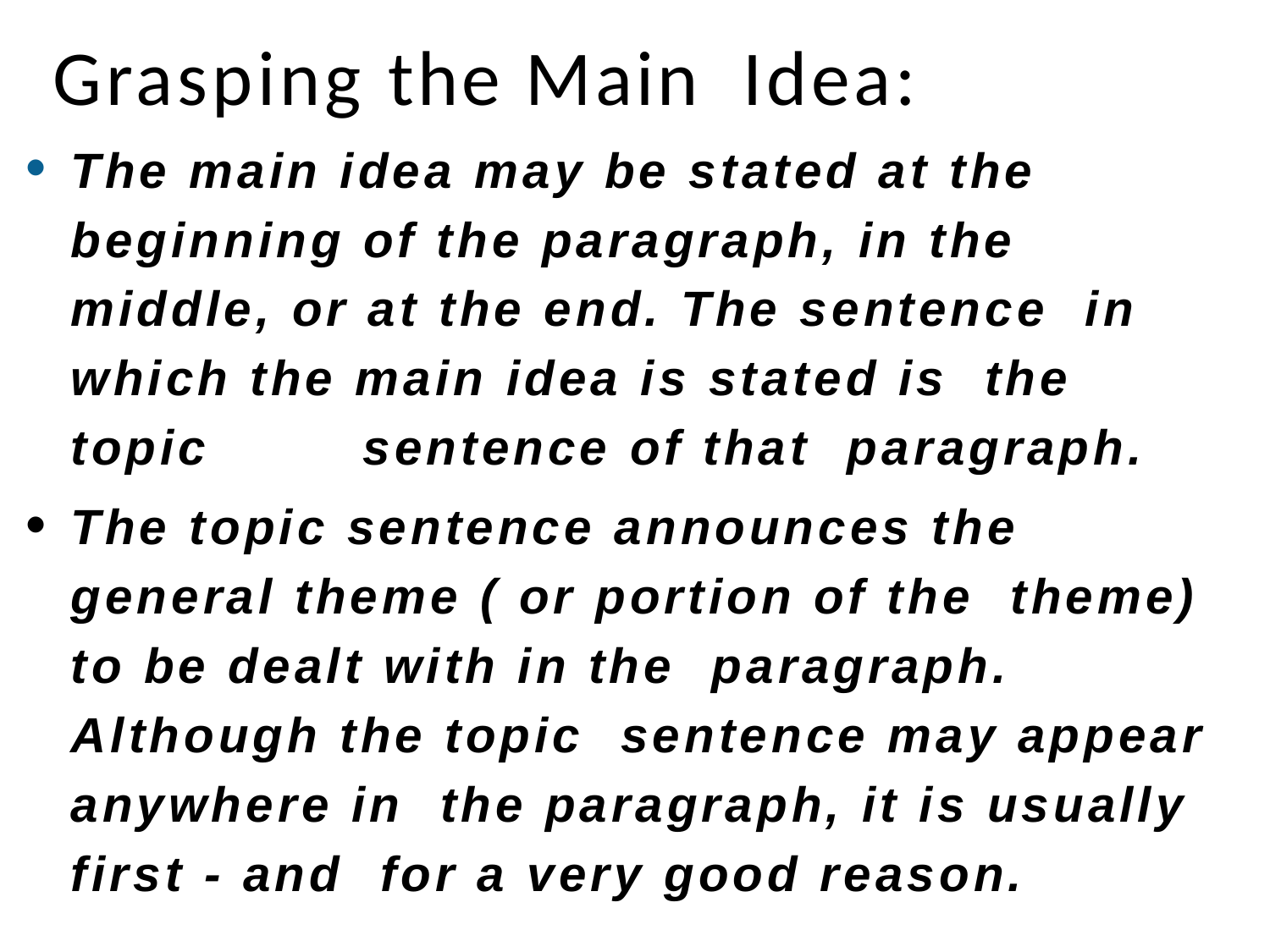

# Grasping the Main Idea:
The main idea may be stated at the  beginning of the paragraph, in the  middle, or at the end. The sentence  in which the main idea is stated is  the topic	sentence of that  paragraph.
The topic sentence announces the  general theme ( or portion of the  theme) to be dealt with in the  paragraph. Although the topic  sentence may appear anywhere in  the paragraph, it is usually first - and  for a very good reason.